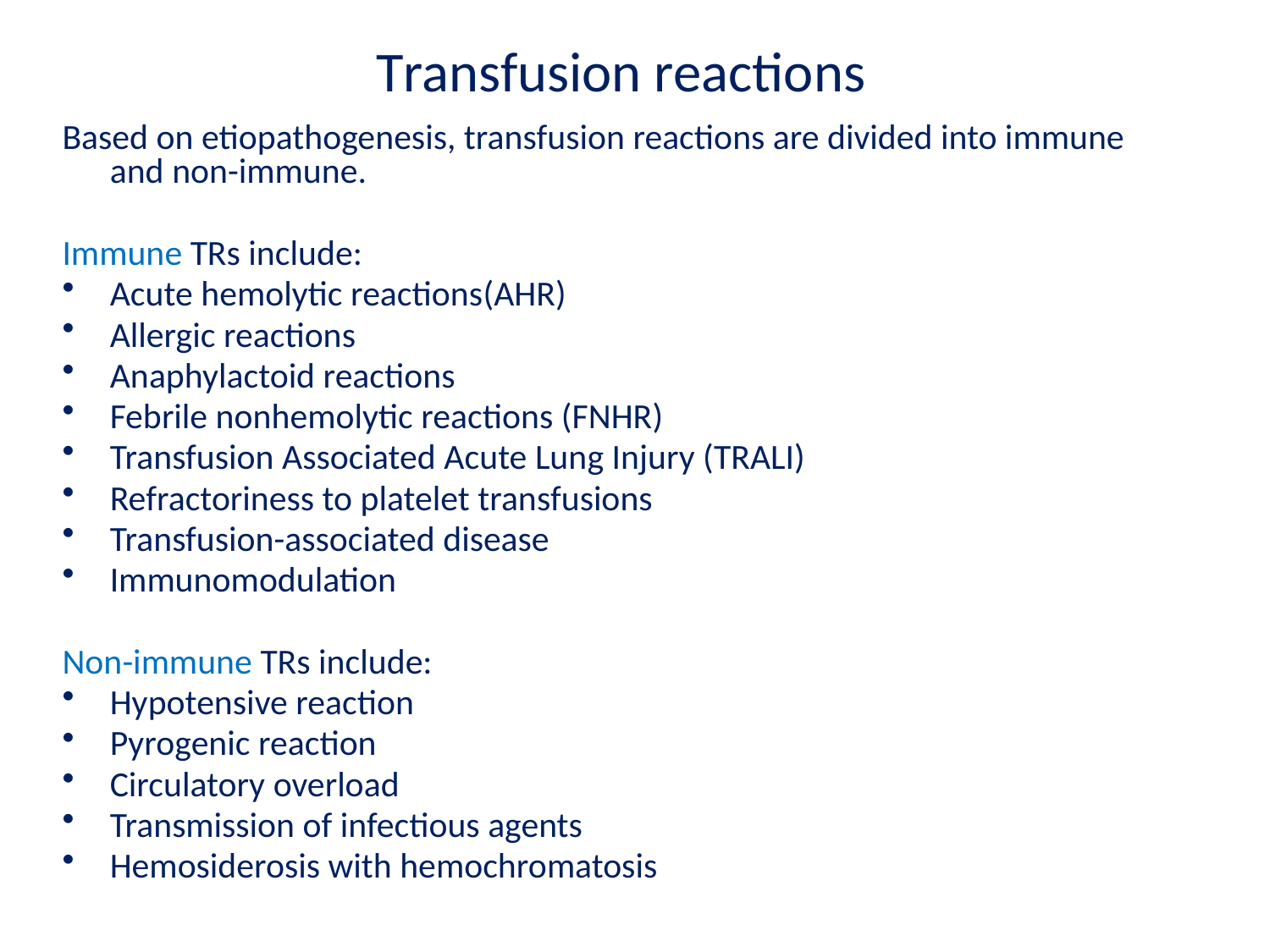

Transfusion reactions
Based on etiopathogenesis, transfusion reactions are divided into immune and non-immune.

Immune TRs include:
Acute hemolytic reactions(AHR)
Allergic reactions
Anaphylactoid reactions
Febrile nonhemolytic reactions (FNHR)
Transfusion Associated Acute Lung Injury (TRALI)
Refractoriness to platelet transfusions
Transfusion-associated disease
Immunomodulation

Non-immune TRs include:
Hypotensive reaction
Pyrogenic reaction
Circulatory overload
Transmission of infectious agents
Hemosiderosis with hemochromatosis